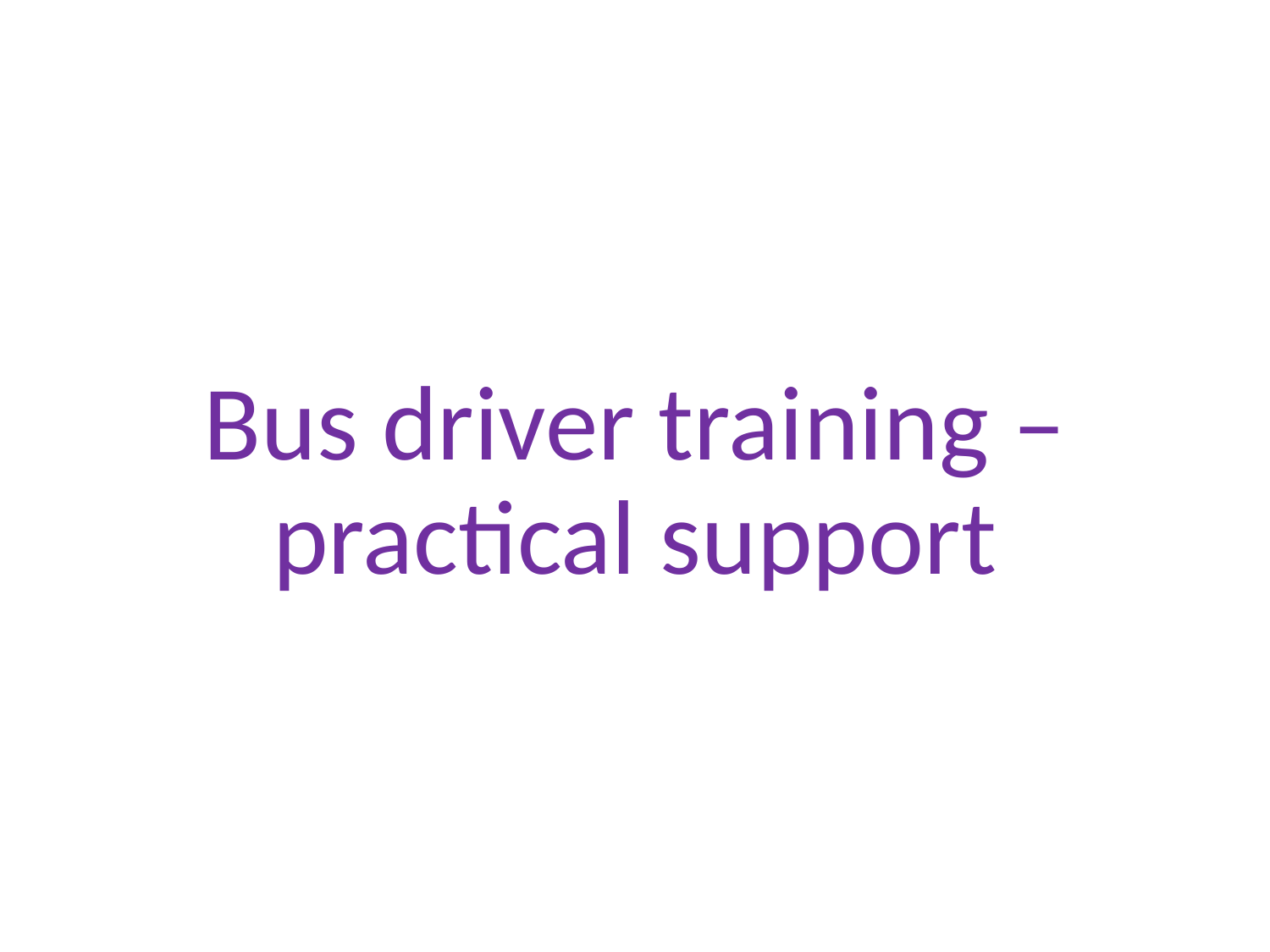

# Bus driver training – practical support